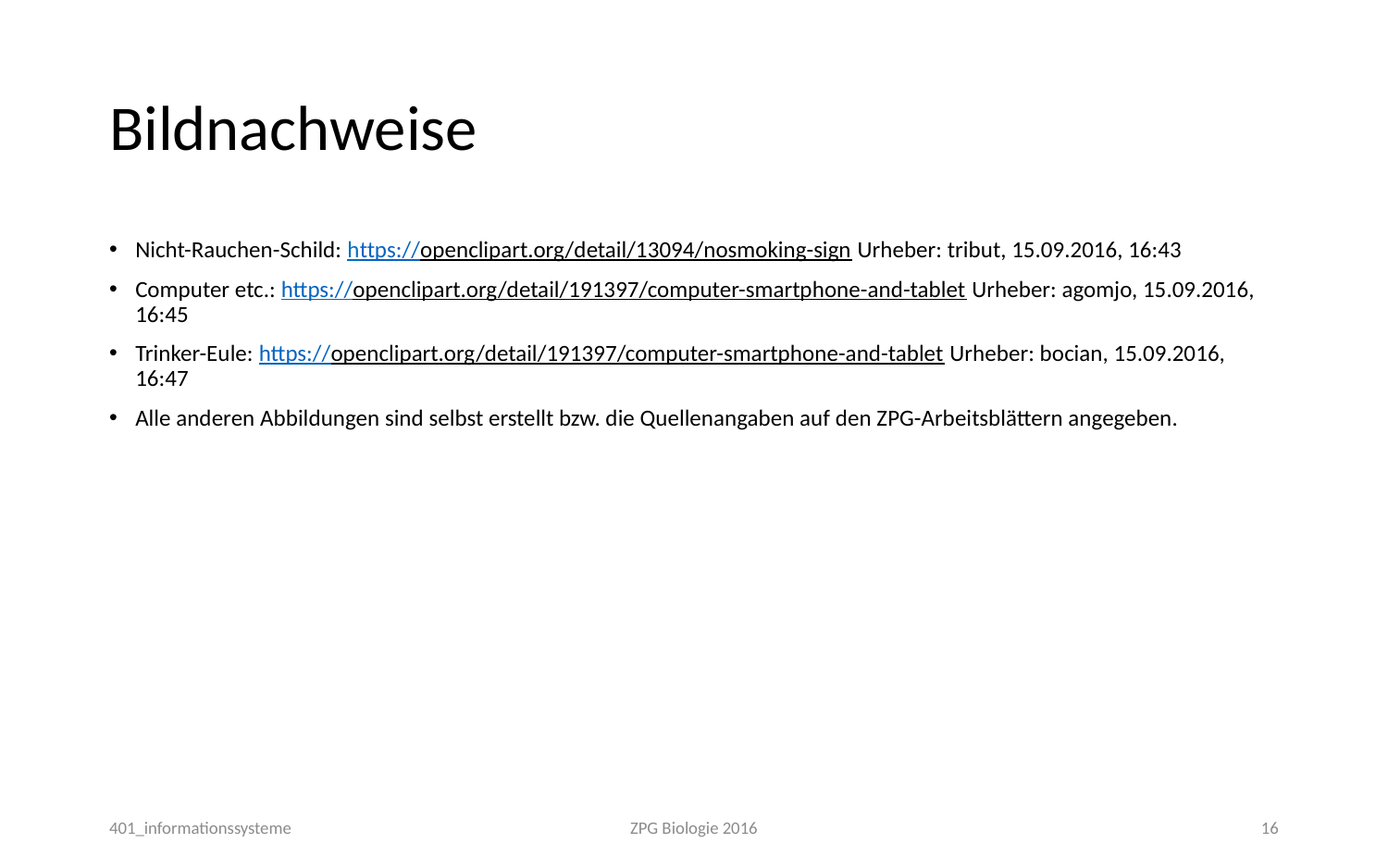

# Bildnachweise
Nicht-Rauchen-Schild: https://openclipart.org/detail/13094/nosmoking-sign Urheber: tribut, 15.09.2016, 16:43
Computer etc.: https://openclipart.org/detail/191397/computer-smartphone-and-tablet Urheber: agomjo, 15.09.2016, 16:45
Trinker-Eule: https://openclipart.org/detail/191397/computer-smartphone-and-tablet Urheber: bocian, 15.09.2016, 16:47
Alle anderen Abbildungen sind selbst erstellt bzw. die Quellenangaben auf den ZPG-Arbeitsblättern angegeben.

401_informationssysteme
ZPG Biologie 2016
16